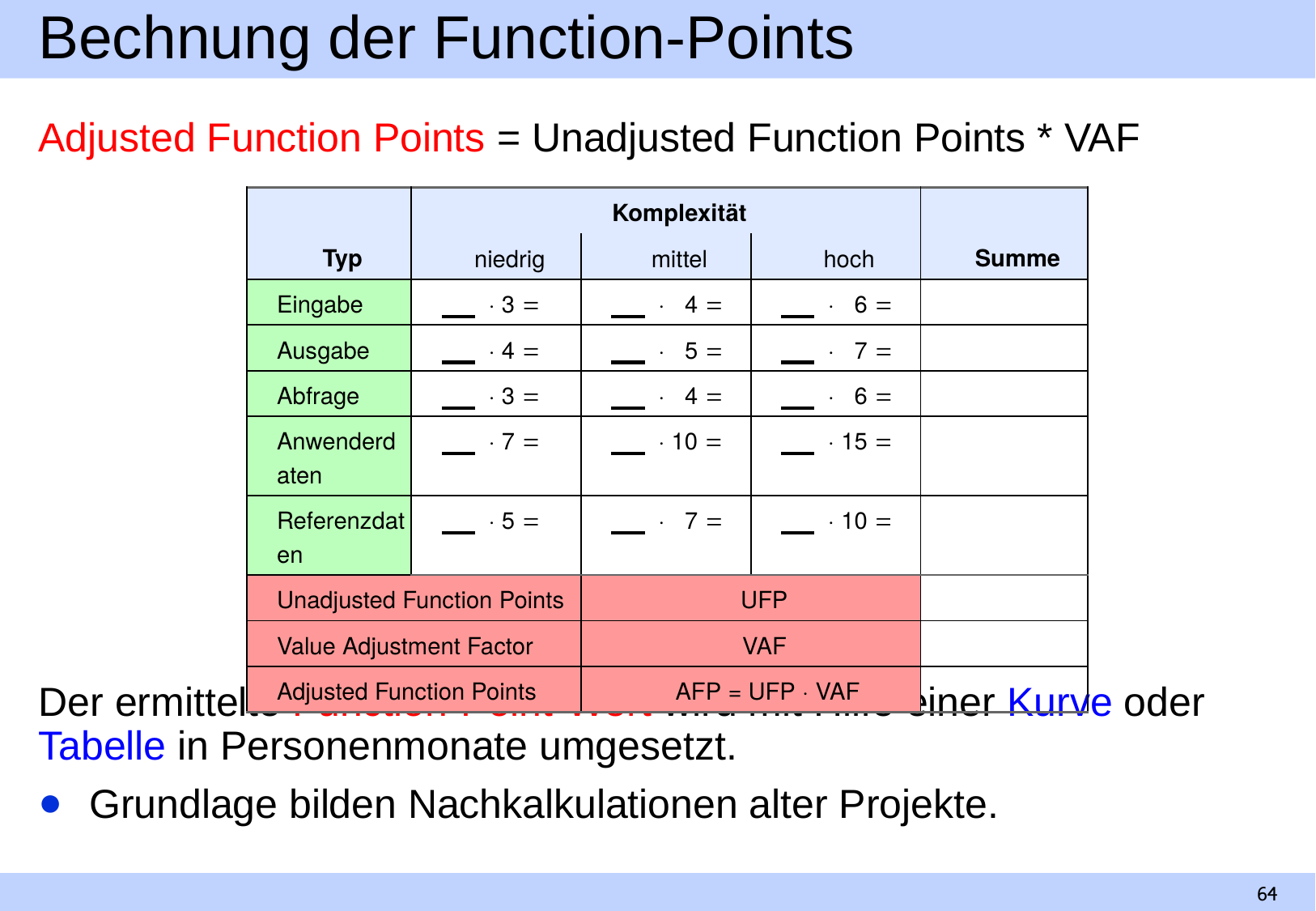

# Bechnung der Function-Points
Adjusted Function Points = Unadjusted Function Points * VAF
|  | Komplexität |  |  |  |
| --- | --- | --- | --- | --- |
| Typ | niedrig | mittel | hoch | Summe |
| Eingabe | · 3 = | · 4 = | · 6 = |  |
| Ausgabe | · 4 = | · 5 = | · 7 = |  |
| Abfrage | · 3 = | · 4 = | · 6 = |  |
| Anwenderdaten | · 7 = | · 10 = | · 15 = |  |
| Referenzdaten | · 5 = | · 7 = | · 10 = |  |
| Unadjusted Function Points |  | UFP |  |  |
| Value Adjustment Factor |  | VAF |  |  |
| Adjusted Function Points |  | AFP = UFP · VAF |  |  |
Der ermittelte Function-Point-Wert wird mit Hilfe einer Kurve oder Tabelle in Personenmonate umgesetzt.
Grundlage bilden Nachkalkulationen alter Projekte.

64